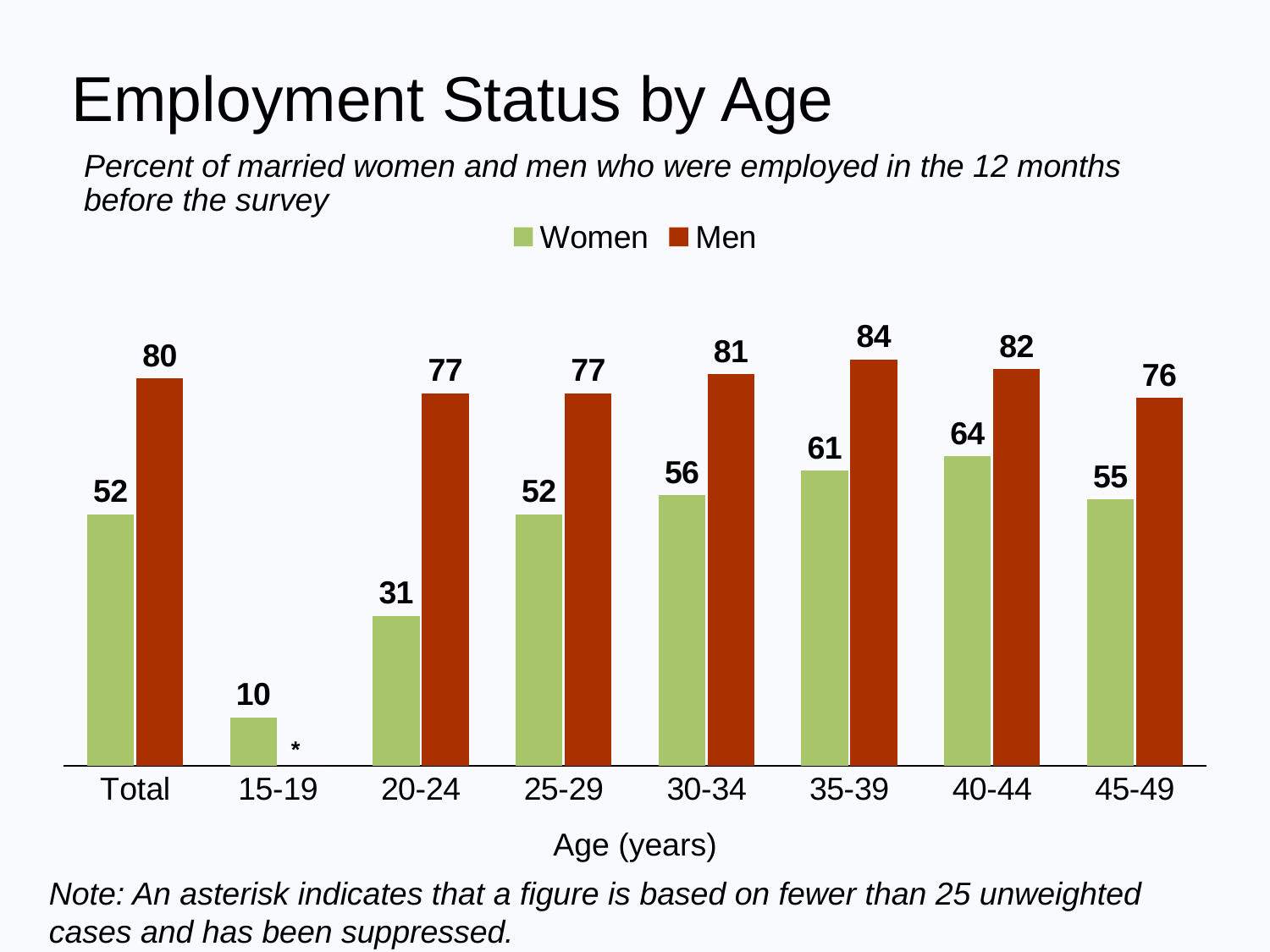

# Employment Status by Age
Percent of married women and men who were employed in the 12 months before the survey

### Chart

| Category | Women | Men |
|---|---|---|
| Total | 52.0 | 80.0 |
| 15-19 | 10.0 | 0.0 |
| 20-24 | 31.0 | 77.0 |
| 25-29 | 52.0 | 77.0 |
| 30-34 | 56.0 | 81.0 |
| 35-39 | 61.0 | 84.0 |
| 40-44 | 64.0 | 82.0 |
| 45-49 | 55.0 | 76.0 |
*
Age (years)
Note: An asterisk indicates that a figure is based on fewer than 25 unweighted cases and has been suppressed.